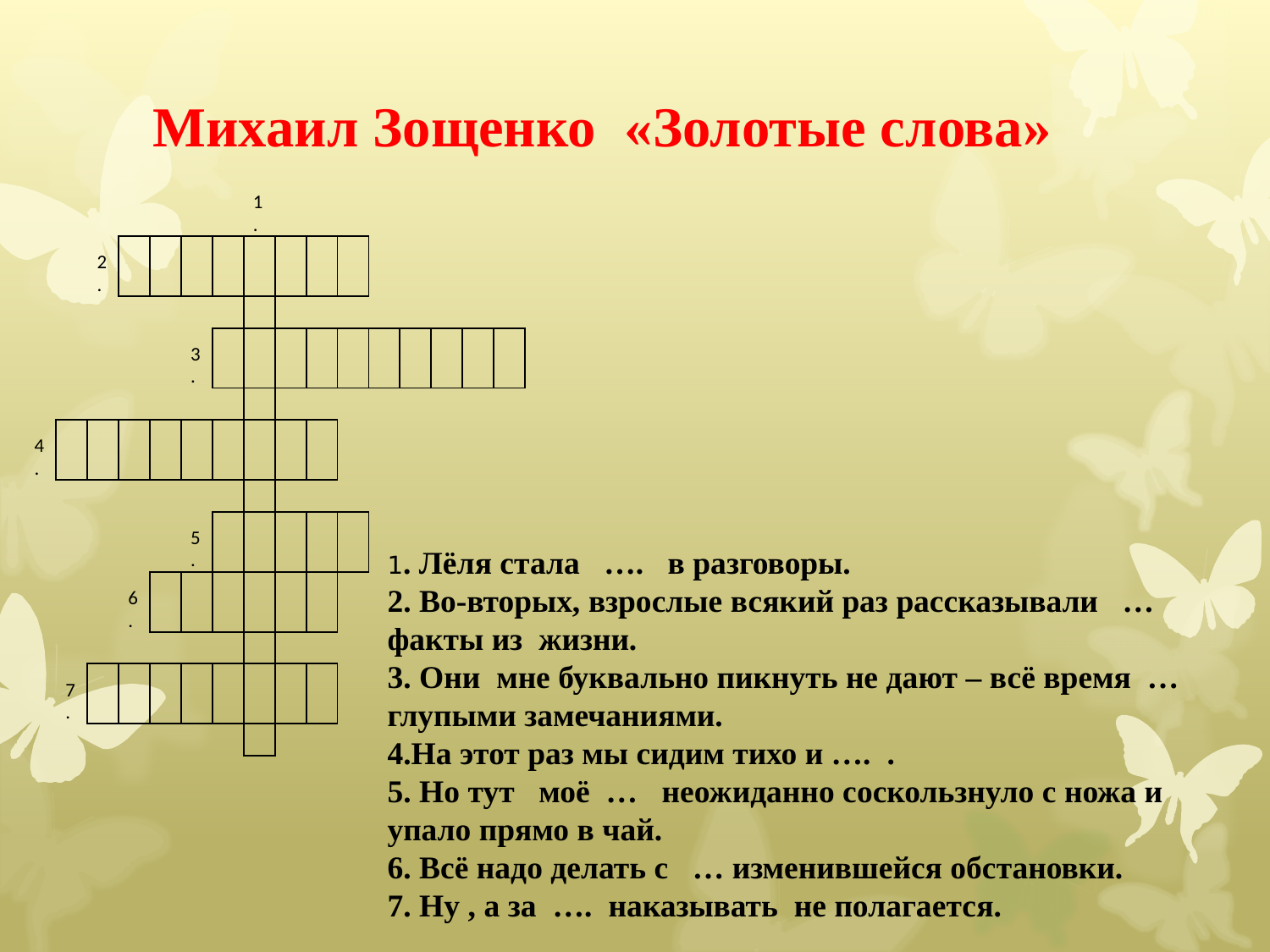

# Михаил Зощенко  «Золотые слова»

|  |  |  |  |  |  |  | 1. |  |  |  |  |  |  |  |  |
| --- | --- | --- | --- | --- | --- | --- | --- | --- | --- | --- | --- | --- | --- | --- | --- |
|  |  | 2. |  |  |  |  |  |  |  |  |  |  |  |  |  |
|  |  |  |  |  |  |  |  |  |  |  |  |  |  |  |  |
|  |  |  |  |  | 3. |  |  |  |  |  |  |  |  |  |  |
|  |  |  |  |  |  |  |  |  |  |  |  |  |  |  |  |
| 4. |  |  |  |  |  |  |  |  |  |  |  |  |  |  |  |
|  |  |  |  |  |  |  |  |  |  |  |  |  |  |  |  |
|  |  |  |  |  | 5. |  |  |  |  |  |  |  |  |  |  |
|  |  |  | 6. |  |  |  |  |  |  |  |  |  |  |  |  |
|  |  |  |  |  |  |  |  |  |  |  |  |  |  |  |  |
|  | 7. |  |  |  |  |  |  |  |  |  |  |  |  |  |  |
|  |  |  |  |  |  |  |  |  |  |  |  |  |  |  |  |
1. Лёля стала   ….   в разговоры.
2. Во-вторых, взрослые всякий раз рассказывали   … факты из  жизни.
3. Они  мне буквально пикнуть не дают – всё время  …  глупыми замечаниями.
4.На этот раз мы сидим тихо и ….  .
5. Но тут   моё  …   неожиданно соскользнуло с ножа и упало прямо в чай.
6. Всё надо делать с   … изменившейся обстановки.
7. Ну , а за  ….  наказывать  не полагается.